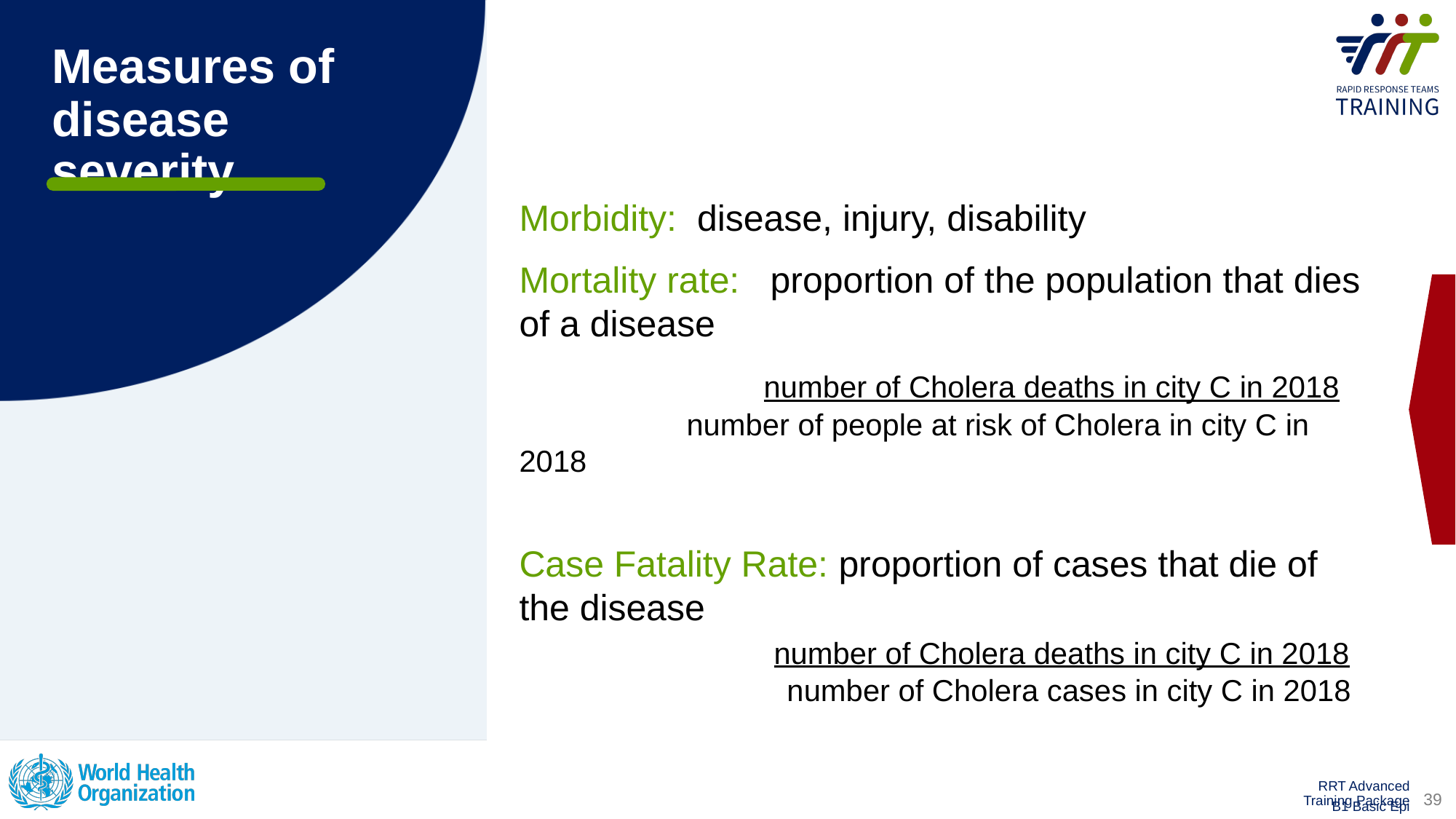

Measures of disease severity

Morbidity:  disease, injury, disability
Mortality rate:   proportion of the population that dies of a disease
                        number of Cholera deaths in city C in 2018
                    number of people at risk of Cholera in city C in 2018

Case Fatality Rate: proportion of cases that die of the disease
                         number of Cholera deaths in city C in 2018
                                number of Cholera cases in city C in 2018